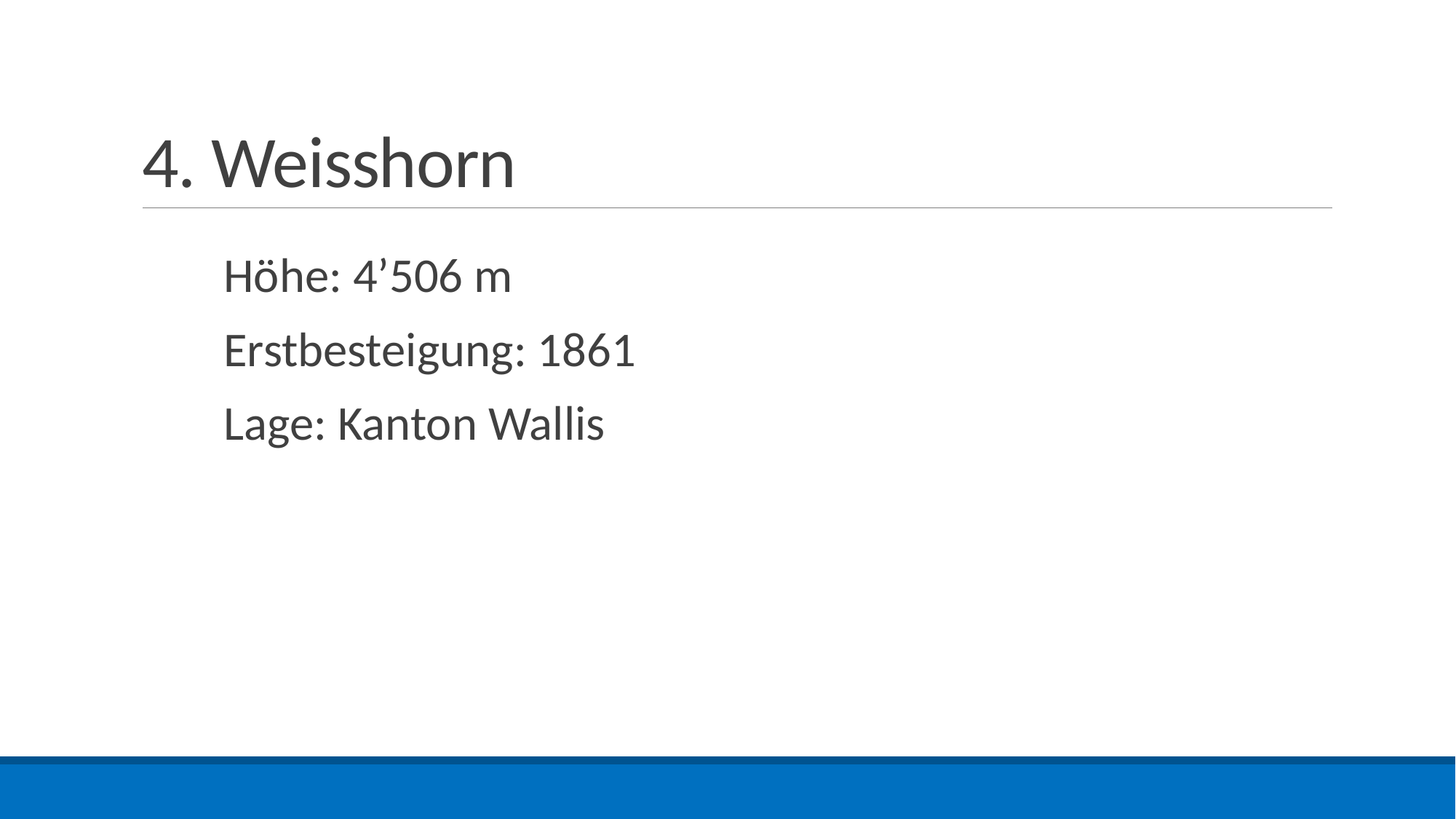

# 4. Weisshorn

Höhe: 4’506 m
Erstbesteigung: 1861
Lage: Kanton Wallis